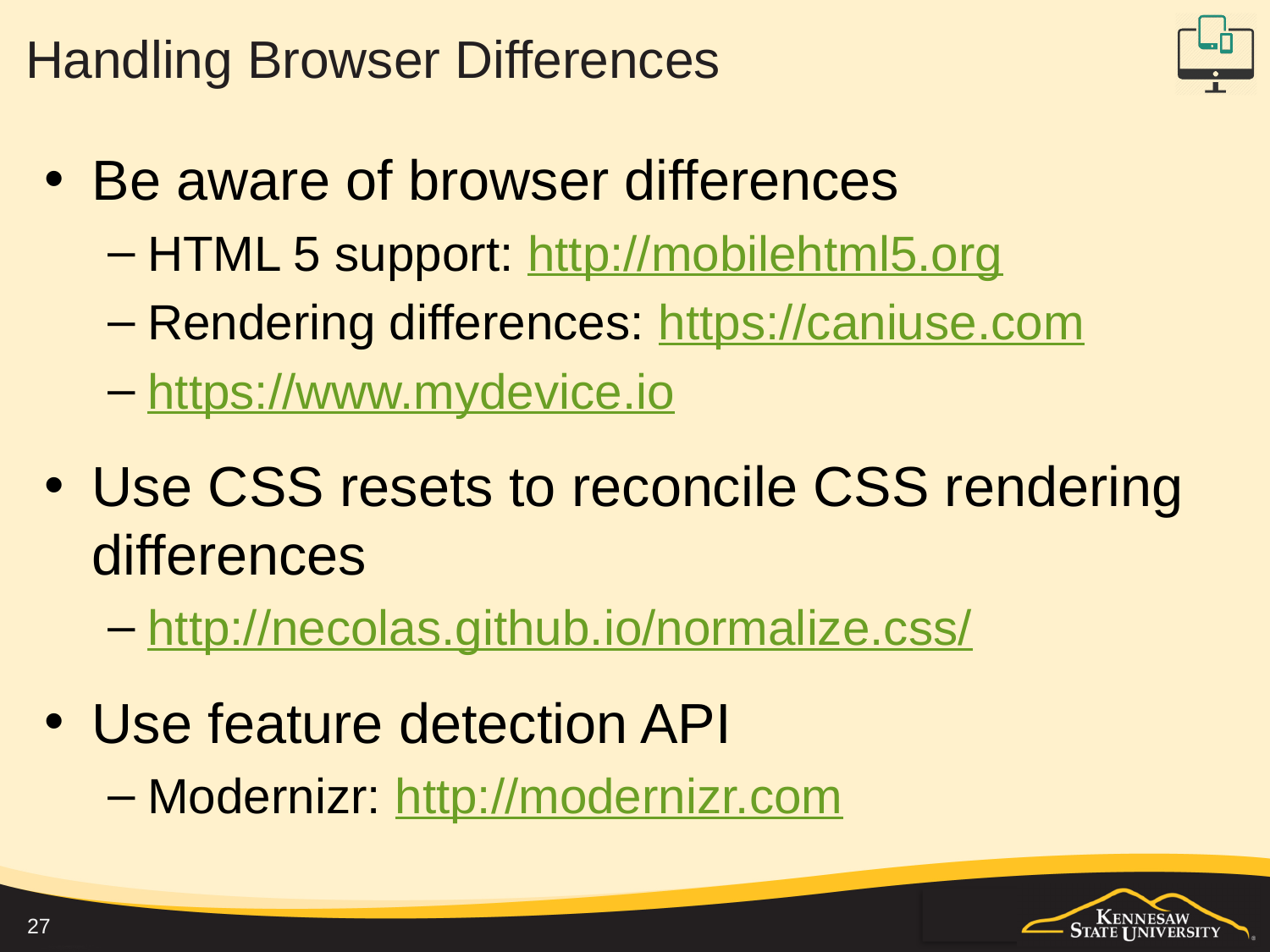

# Handling Browser Differences
Be aware of browser differences
HTML 5 support: http://mobilehtml5.org
Rendering differences: https://caniuse.com
https://www.mydevice.io
Use CSS resets to reconcile CSS rendering differences
http://necolas.github.io/normalize.css/
Use feature detection API
Modernizr: http://modernizr.com

27